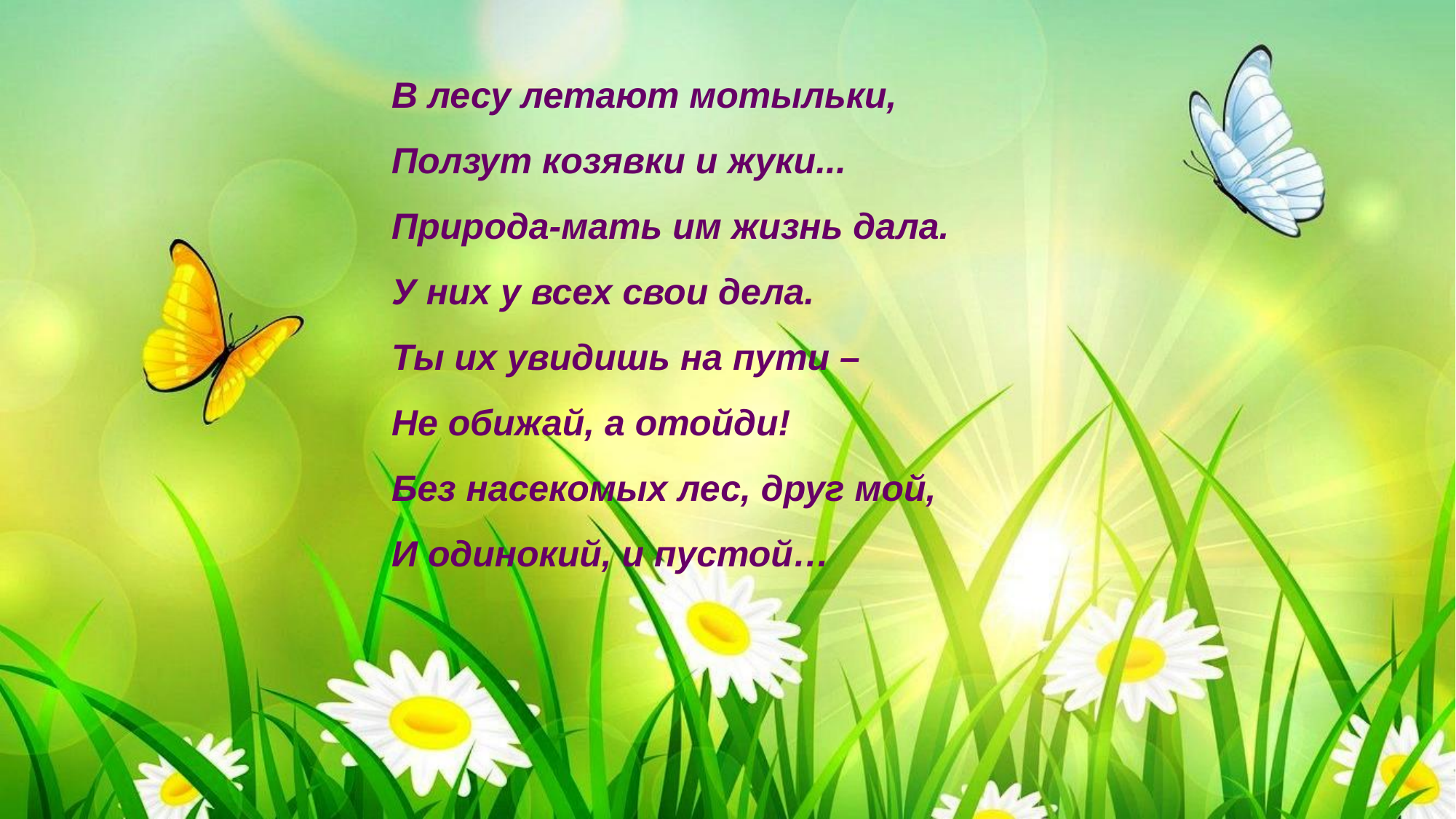

В лесу летают мотыльки,
Ползут козявки и жуки...
Природа-мать им жизнь дала.
У них у всех свои дела.
Ты их увидишь на пути –
Не обижай, а отойди!
Без насекомых лес, друг мой,
И одинокий, и пустой…